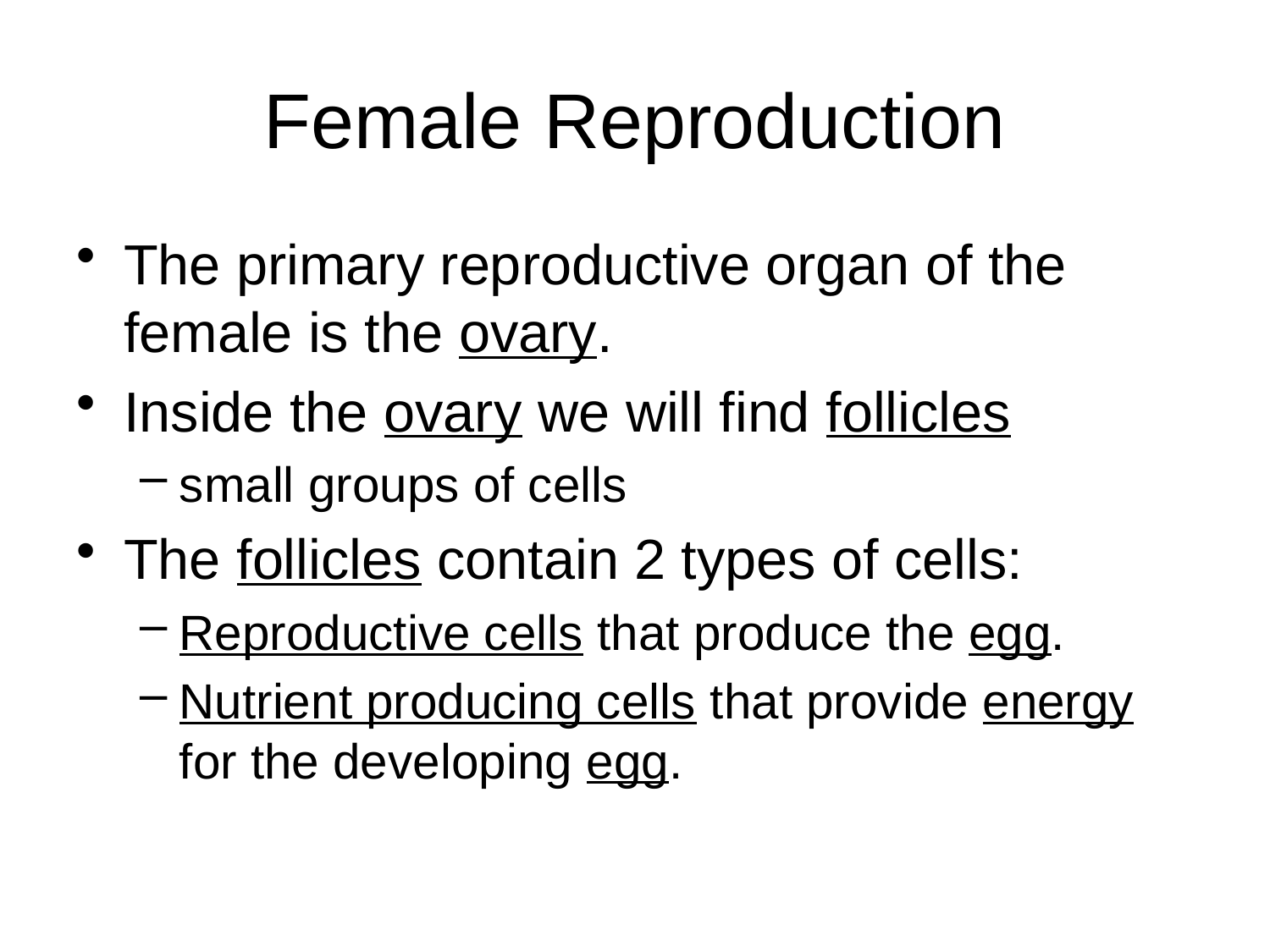

# Female Reproduction
The primary reproductive organ of the female is the ovary.
Inside the ovary we will find follicles
small groups of cells
The follicles contain 2 types of cells:
Reproductive cells that produce the egg.
Nutrient producing cells that provide energy for the developing egg.